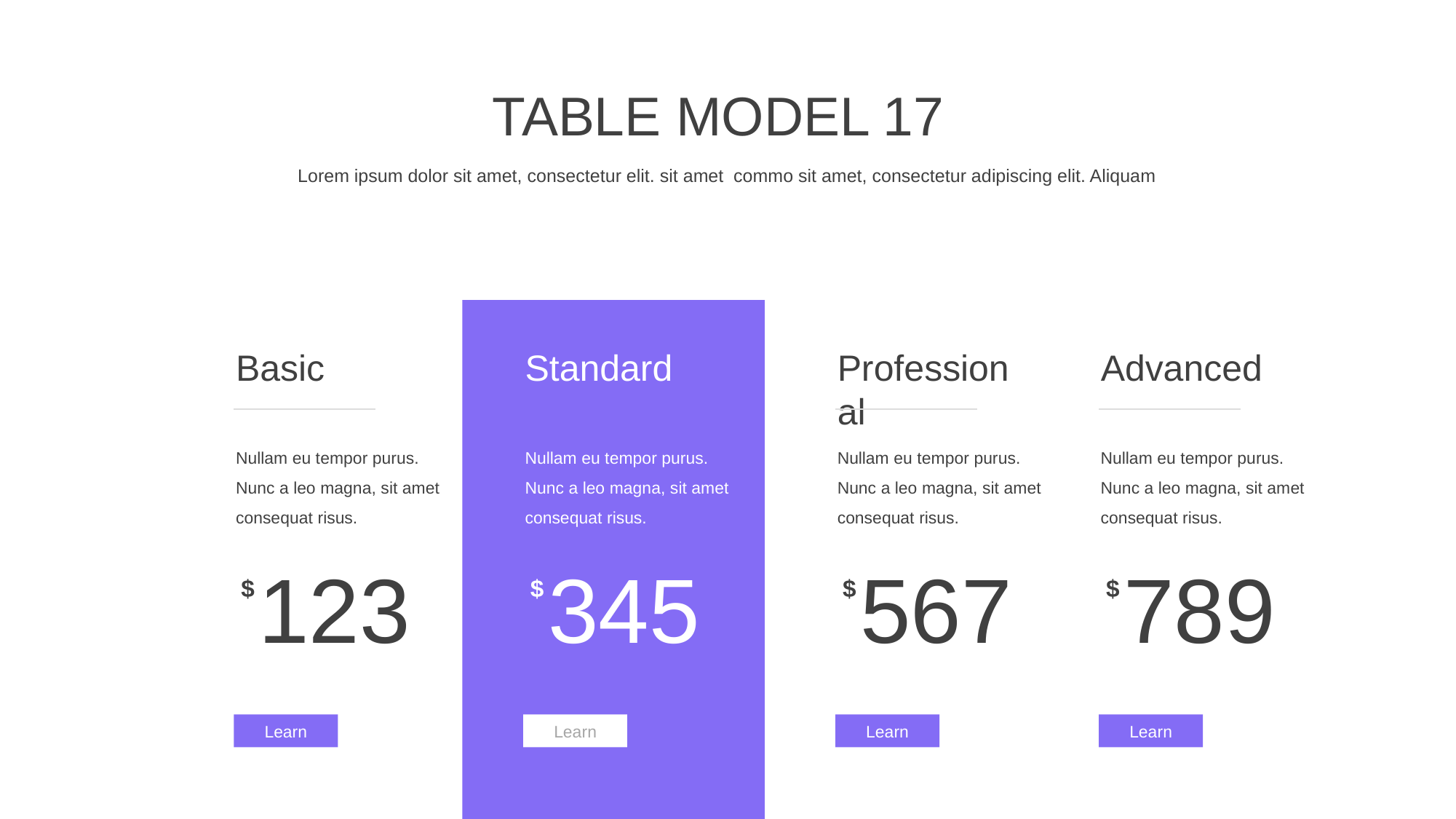

TABLE MODEL 17
Lorem ipsum dolor sit amet, consectetur elit. sit amet  commo sit amet, consectetur adipiscing elit. Aliquam

Basic
Standard
Professional
Advanced
Nullam eu tempor purus. Nunc a leo magna, sit amet consequat risus.
Nullam eu tempor purus. Nunc a leo magna, sit amet consequat risus.
Nullam eu tempor purus. Nunc a leo magna, sit amet consequat risus.
Nullam eu tempor purus. Nunc a leo magna, sit amet consequat risus.
123
345
567
789
$
$
$
$
Learn
Learn
Learn
Learn